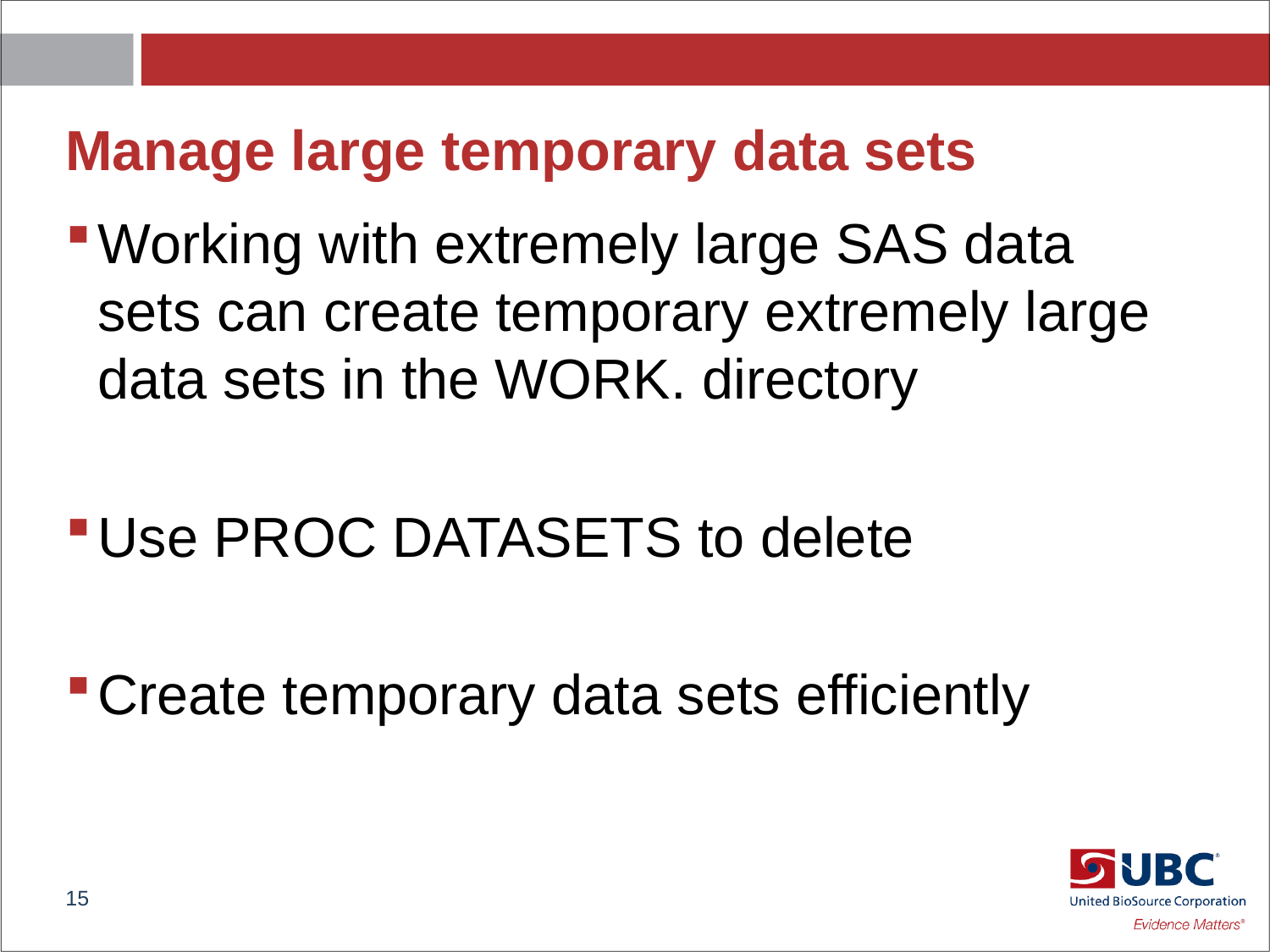

# Manage large temporary data sets
Working with extremely large SAS data sets can create temporary extremely large data sets in the WORK. directory

Use PROC DATASETS to delete

Create temporary data sets efficiently
15